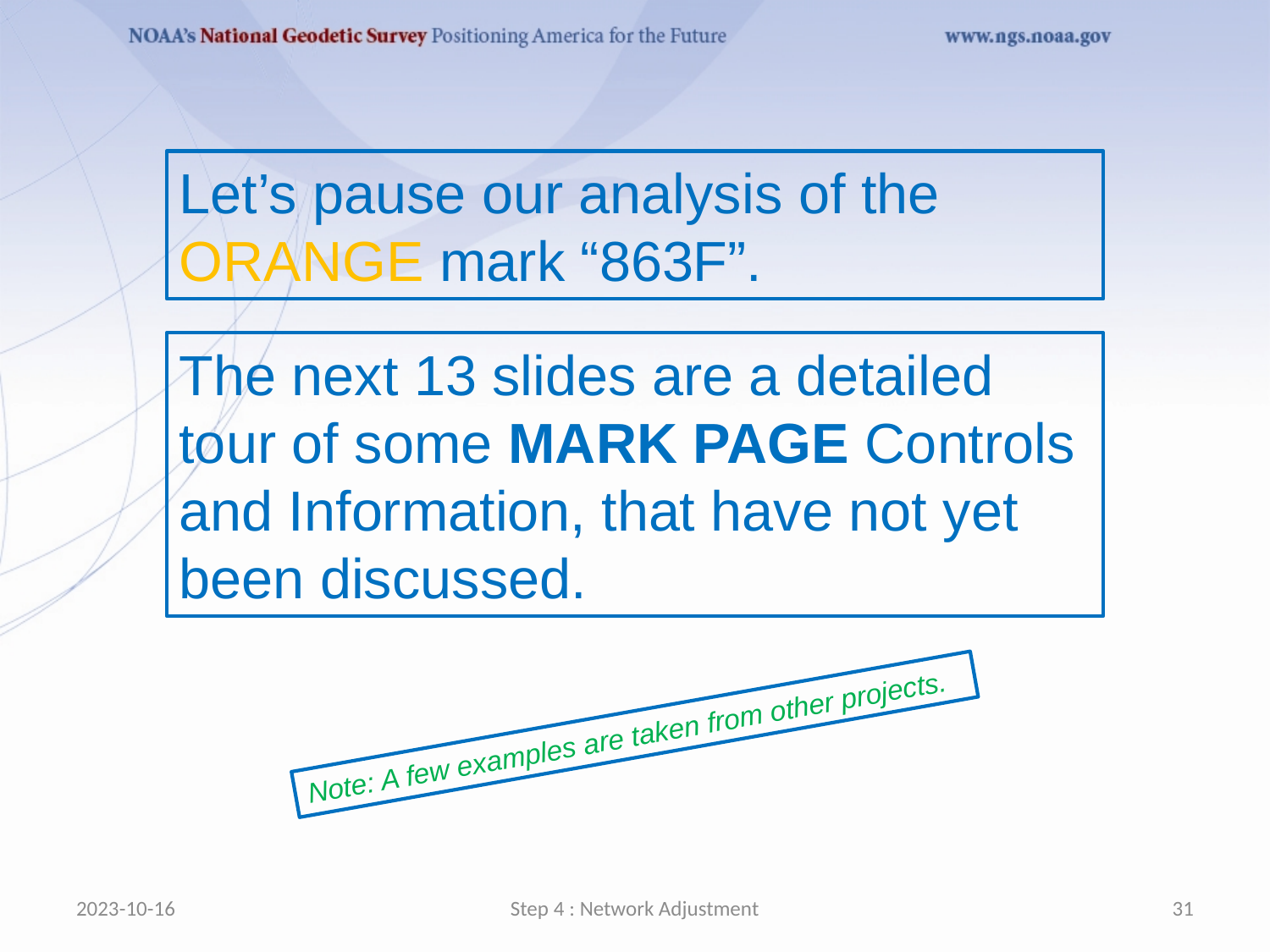

Let’s pause our analysis of the ORANGE mark “863F”.
The next 13 slides are a detailed tour of some MARK PAGE Controls and Information, that have not yet been discussed.
Note: A few examples are taken from other projects.
2023-10-16
Step 4 : Network Adjustment
31